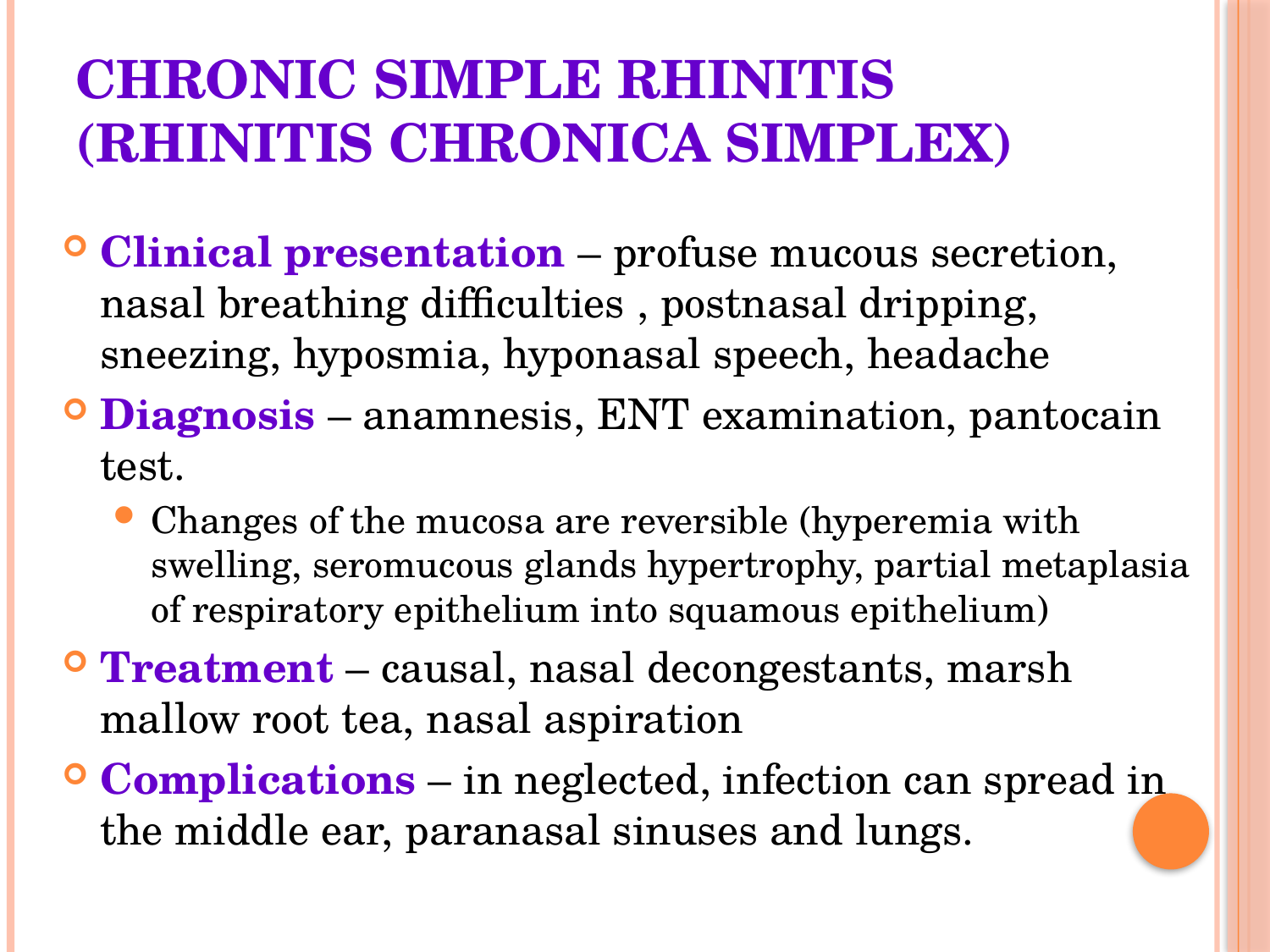

# Chronic simple rhinitis (Rhinitis chronica simplex)
Clinical presentation – profuse mucous secretion, nasal breathing difficulties , postnasal dripping, sneezing, hyposmia, hyponasal speech, headache
Diagnosis – anamnesis, ENT examination, pantocain test.
Changes of the mucosa are reversible (hyperemia with swelling, seromucous glands hypertrophy, partial metaplasia of respiratory epithelium into squamous epithelium)
Treatment – causal, nasal decongestants, marsh mallow root tea, nasal aspiration
Complications – in neglected, infection can spread in the middle ear, paranasal sinuses and lungs.